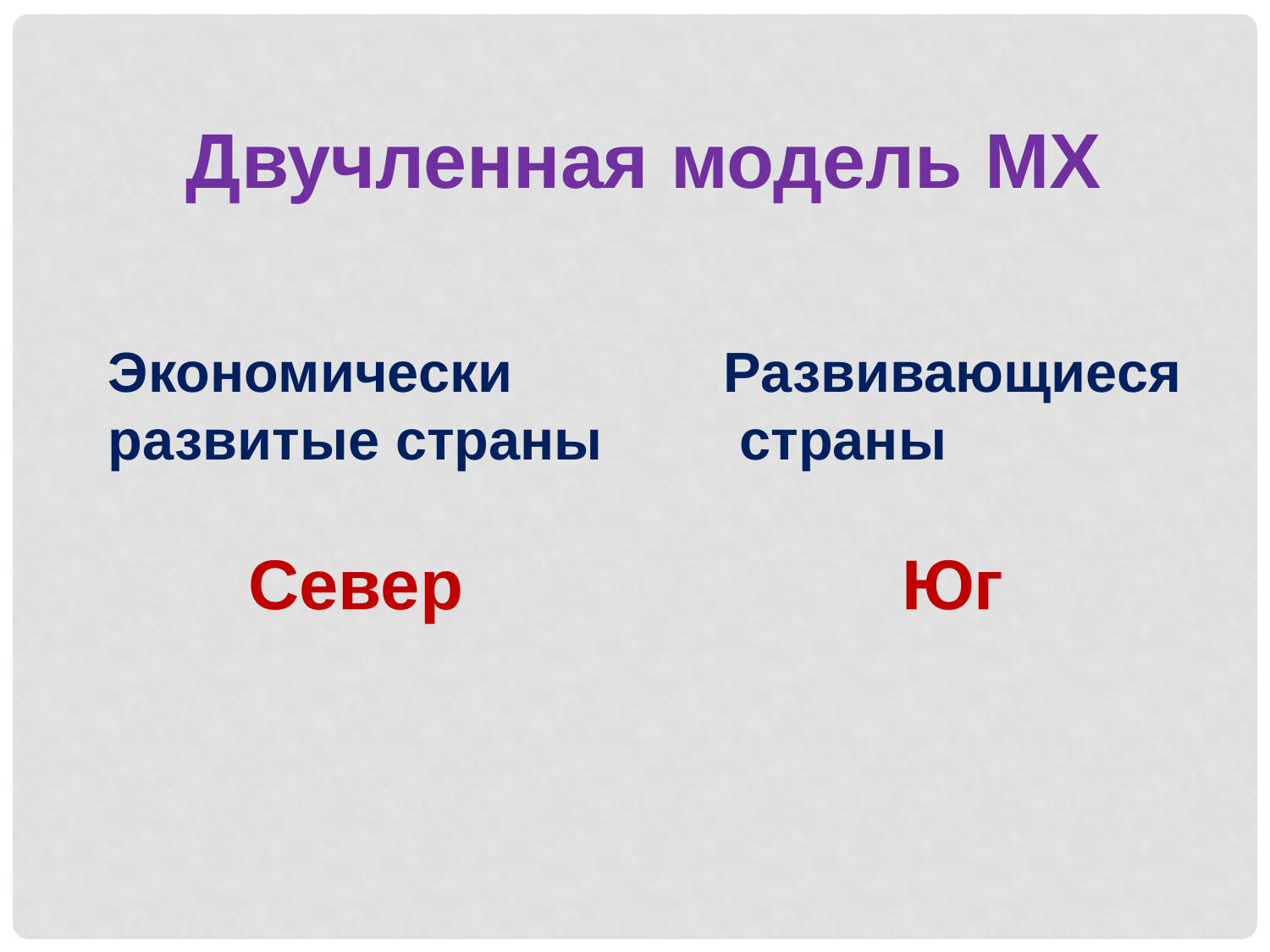

Двучленная модель МХ
Экономически
развитые страны

Север
Развивающиеся
 страны

Юг